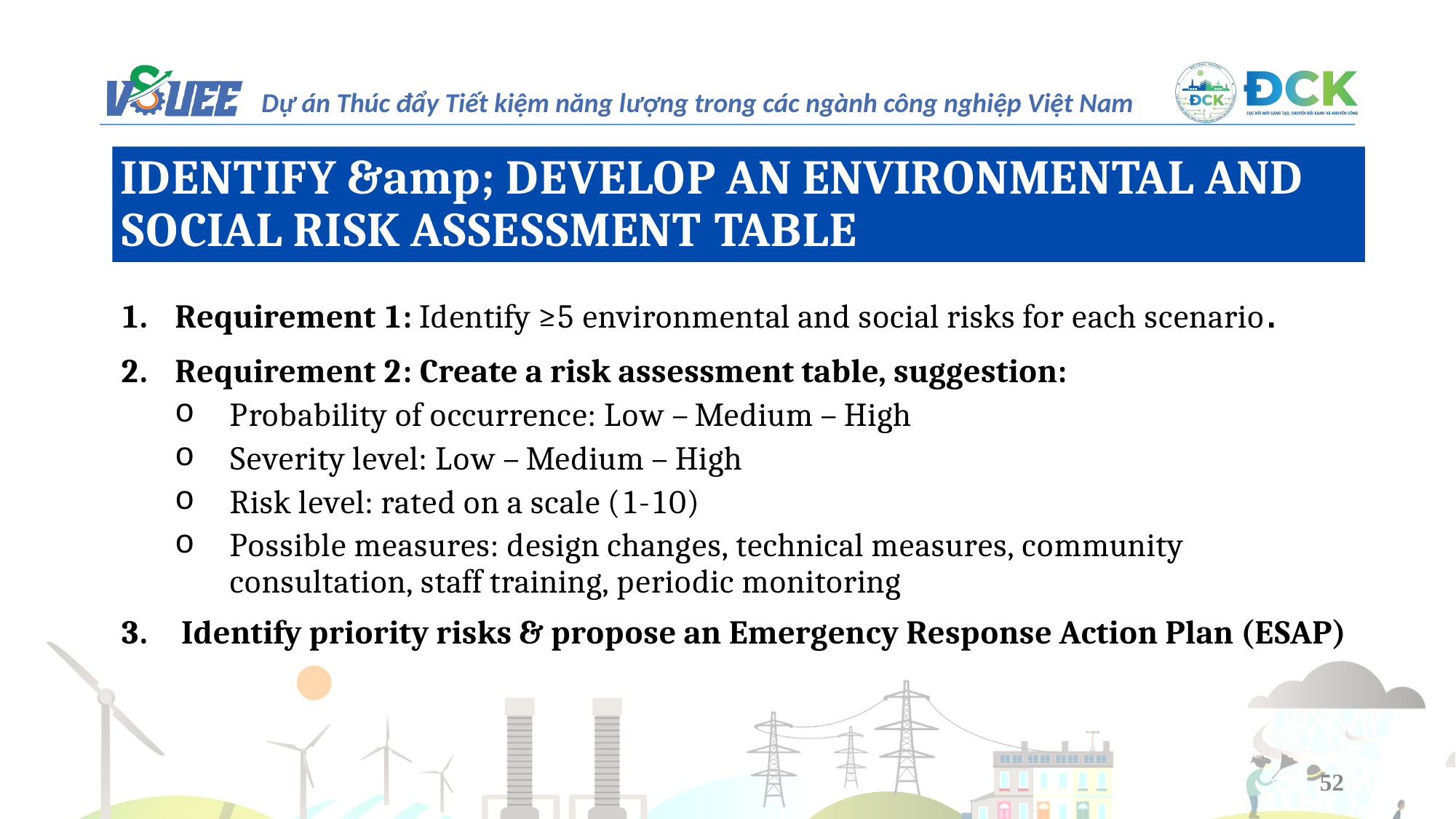

IDENTIFY &amp; DEVELOP AN ENVIRONMENTAL AND SOCIAL RISK ASSESSMENT TABLE
Requirement 1: Identify ≥5 environmental and social risks for each scenario.
Requirement 2: Create a risk assessment table, suggestion:
Probability of occurrence: Low – Medium – High
Severity level: Low – Medium – High
Risk level: rated on a scale (1-10)
Possible measures: design changes, technical measures, community consultation, staff training, periodic monitoring
Identify priority risks & propose an Emergency Response Action Plan (ESAP)

52